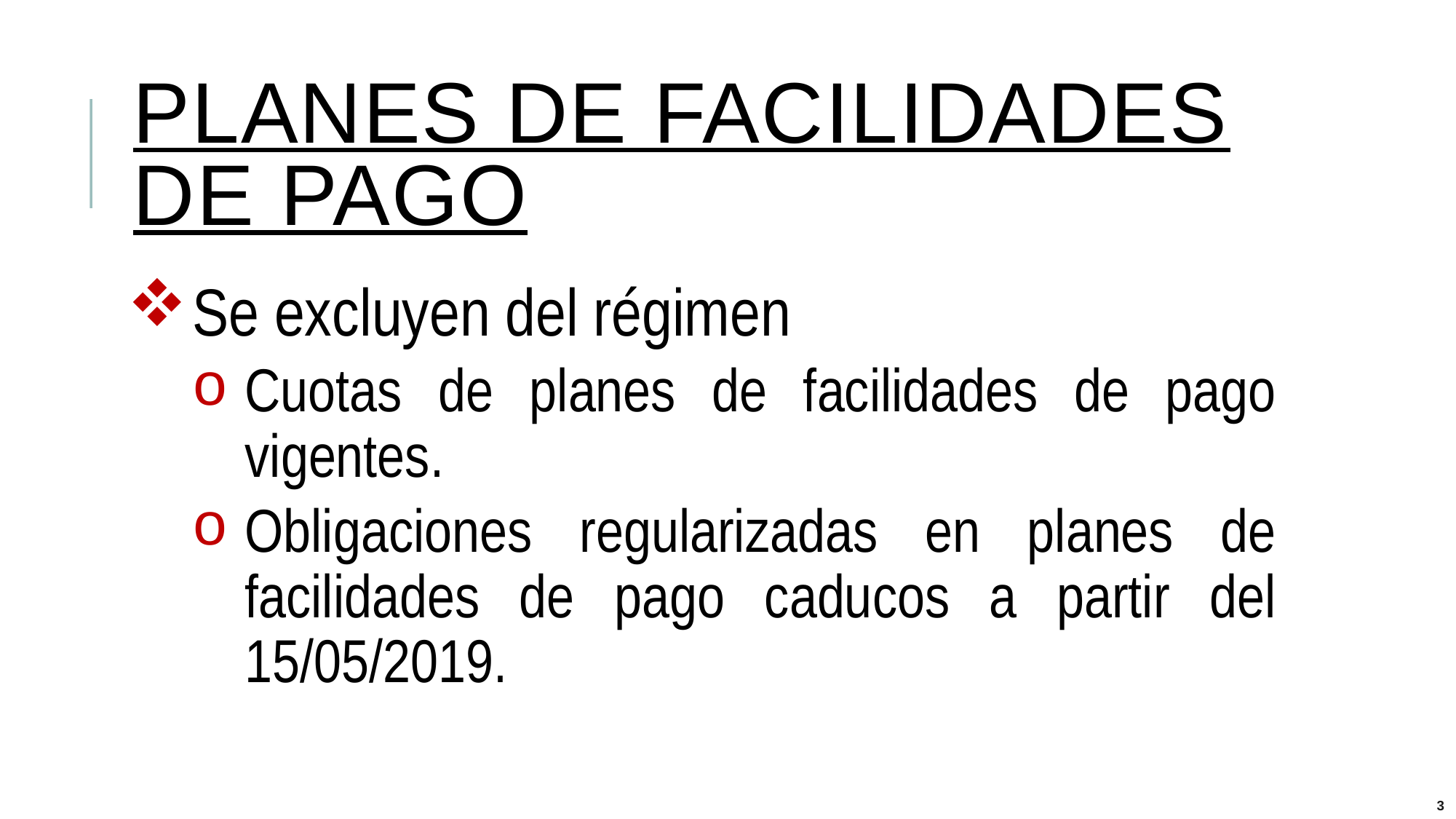

# PLANES DE FACILIDADES DE PAGO
Se excluyen del régimen
Cuotas de planes de facilidades de pago vigentes.
Obligaciones regularizadas en planes de facilidades de pago caducos a partir del 15/05/2019.
3